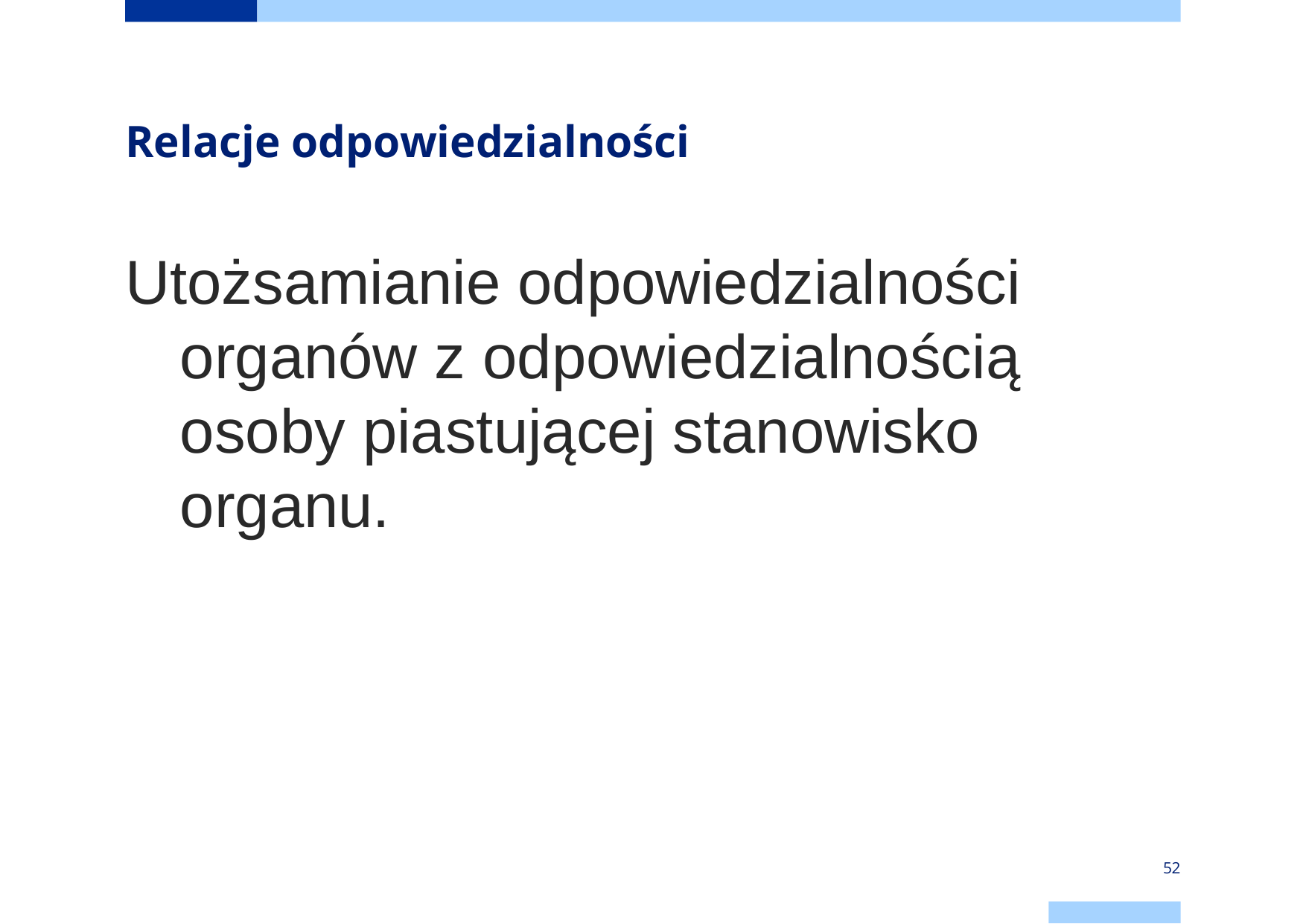

# Relacje odpowiedzialności
Utożsamianie odpowiedzialności organów z odpowiedzialnością osoby piastującej stanowisko organu.

52